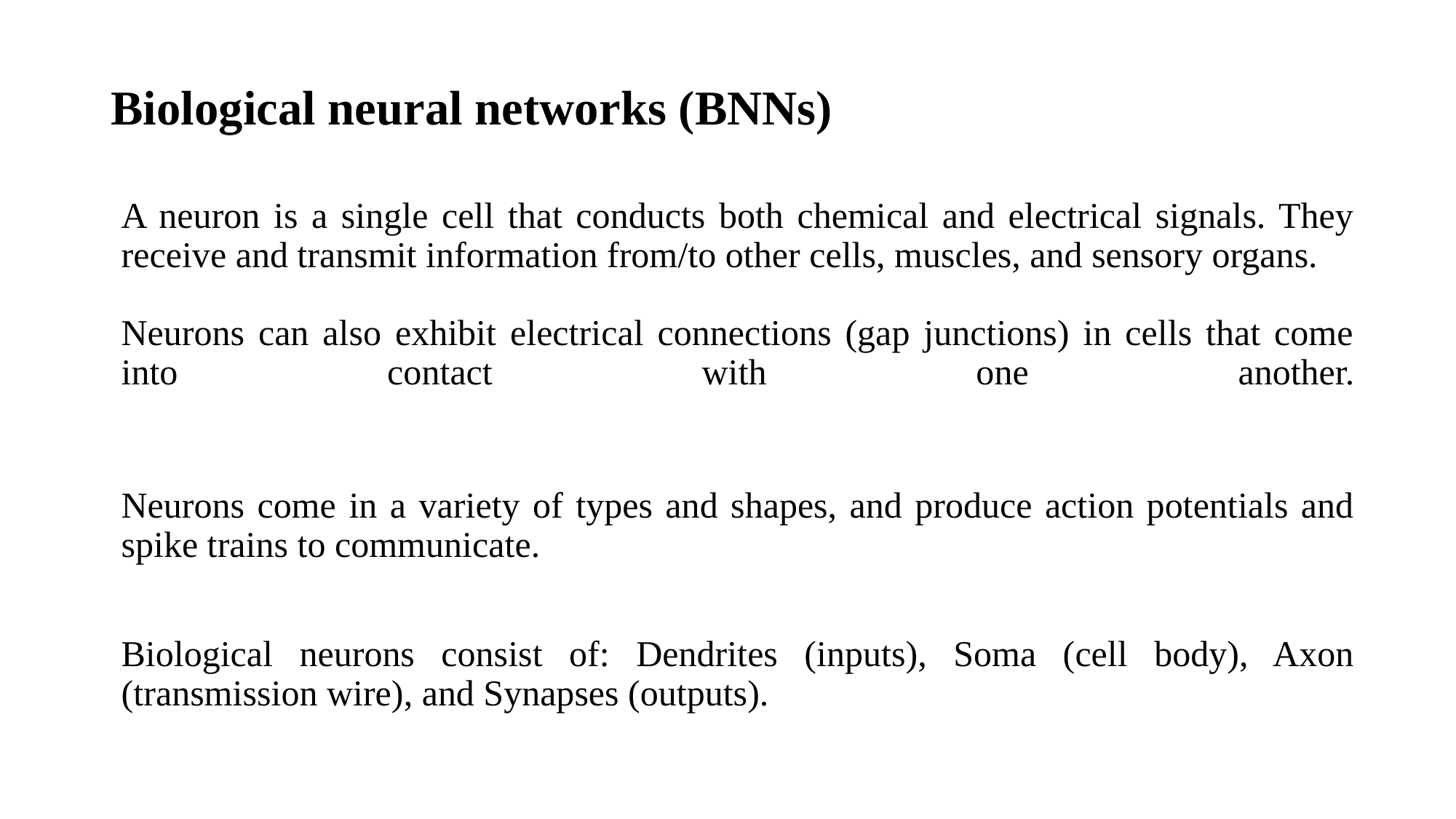

# Biological neural networks (BNNs)
A neuron is a single cell that conducts both chemical and electrical signals. They receive and transmit information from/to other cells, muscles, and sensory organs.

Neurons can also exhibit electrical connections (gap junctions) in cells that come into contact with one another.

Neurons come in a variety of types and shapes, and produce action potentials and spike trains to communicate.

Biological neurons consist of: Dendrites (inputs), Soma (cell body), Axon (transmission wire), and Synapses (outputs).